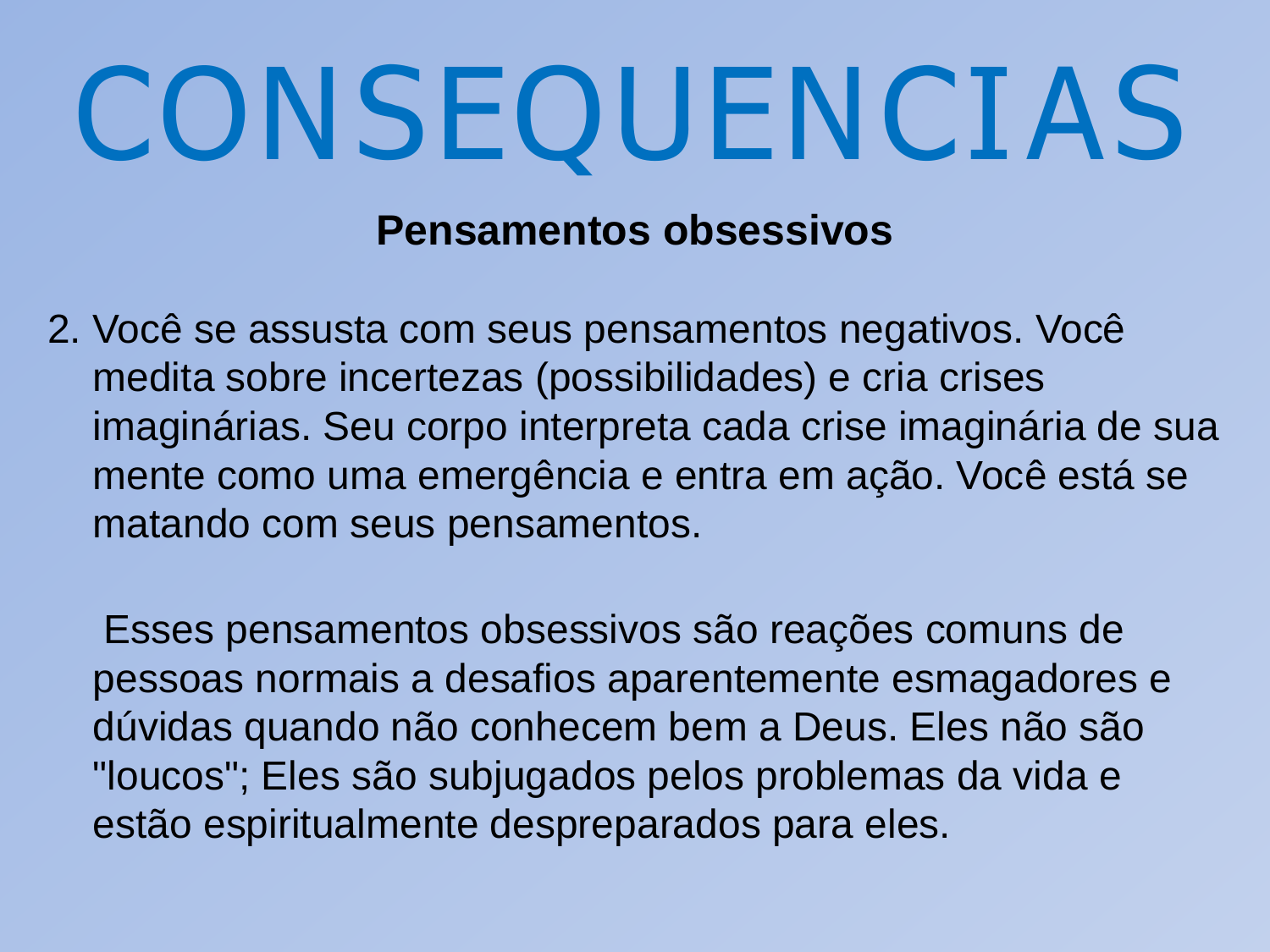

CONSEQUENCIAS

Pensamentos obsessivos

2. Você se assusta com seus pensamentos negativos. Você medita sobre incertezas (possibilidades) e cria crises imaginárias. Seu corpo interpreta cada crise imaginária de sua mente como uma emergência e entra em ação. Você está se matando com seus pensamentos.
 Esses pensamentos obsessivos são reações comuns de pessoas normais a desafios aparentemente esmagadores e dúvidas quando não conhecem bem a Deus. Eles não são "loucos"; Eles são subjugados pelos problemas da vida e estão espiritualmente despreparados para eles.